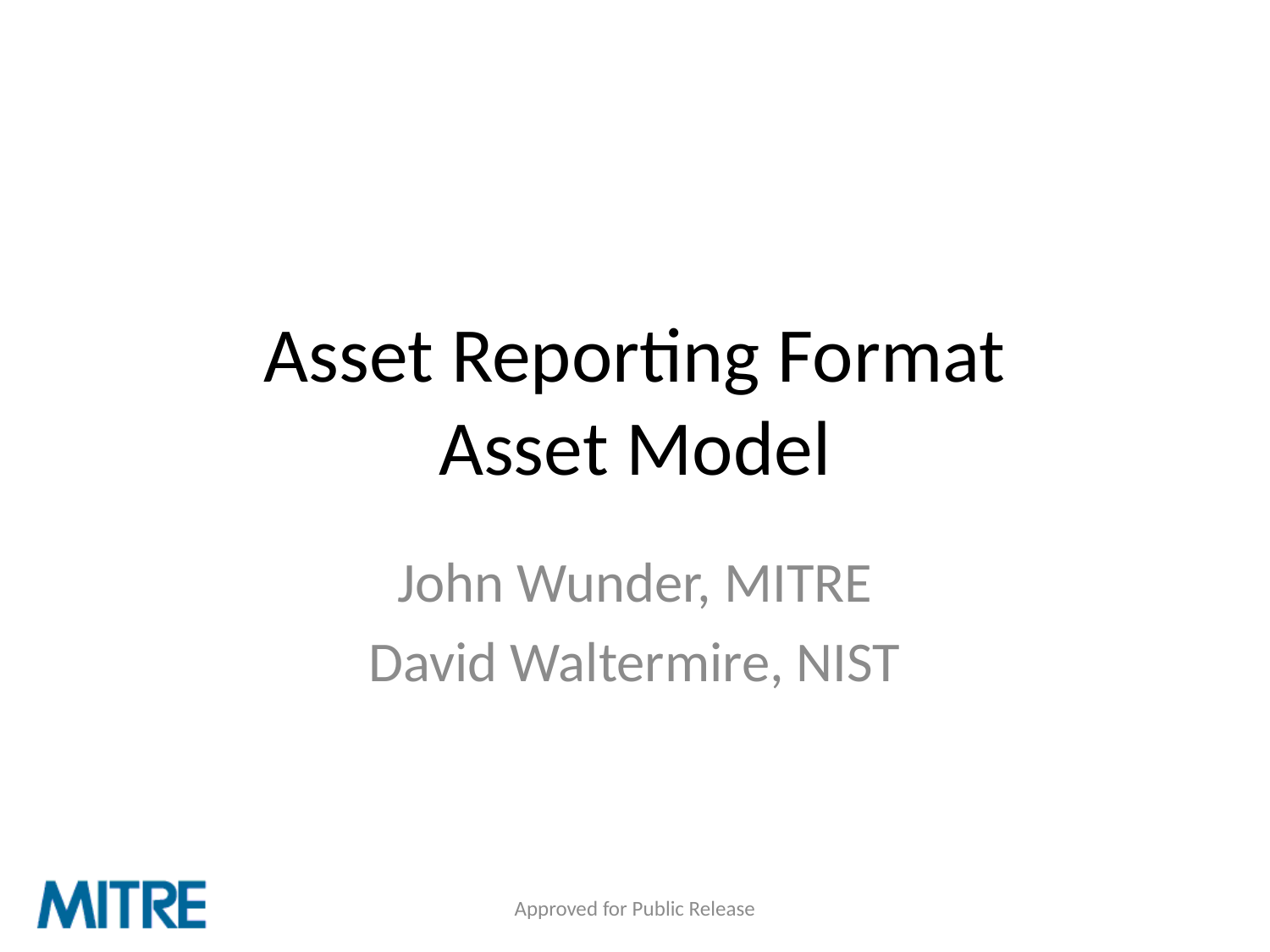

# Asset Reporting Format Asset Model
John Wunder, MITRE
David Waltermire, NIST
Approved for Public Release